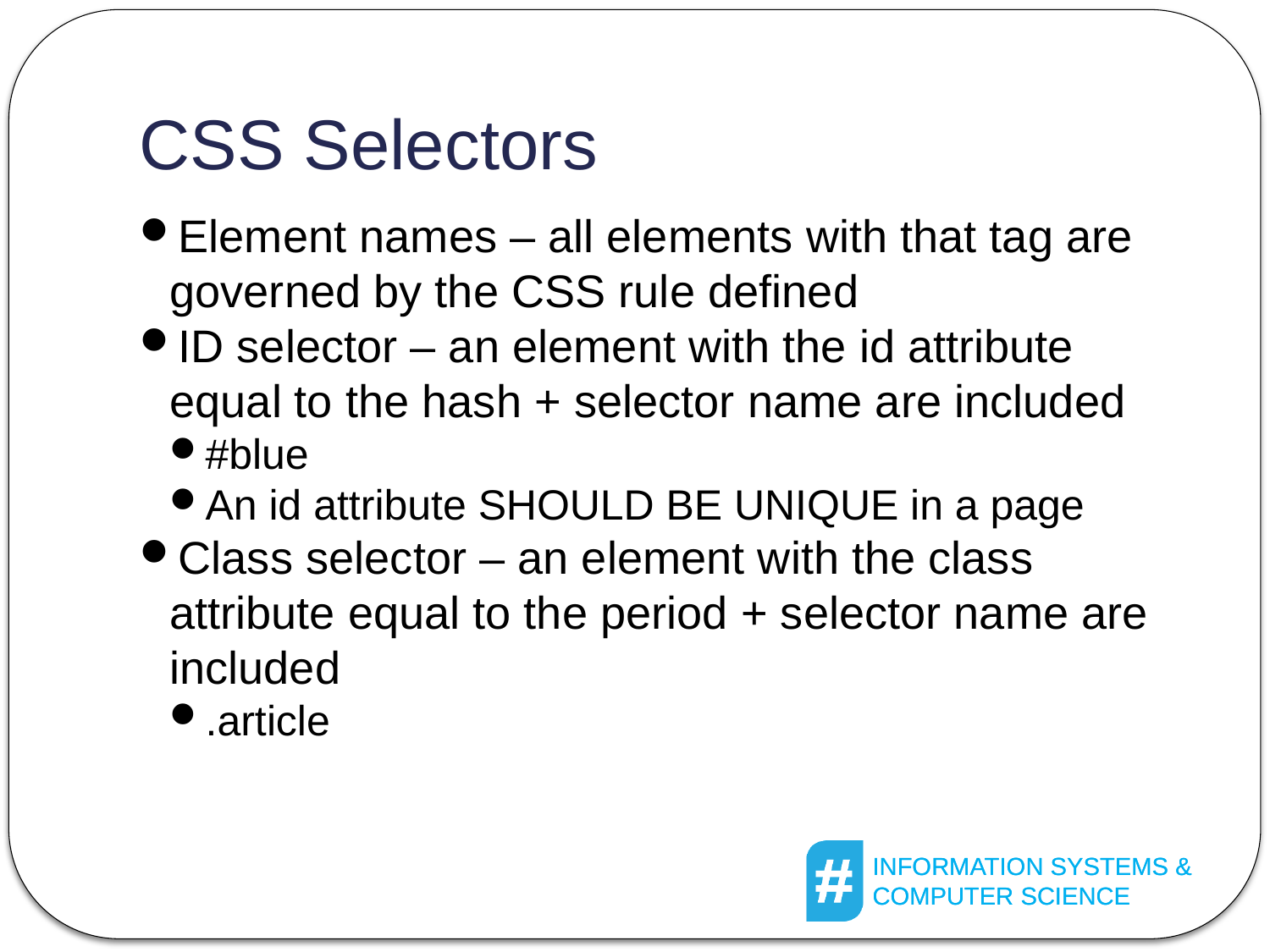

CSS Selectors
Element names – all elements with that tag are governed by the CSS rule defined
ID selector – an element with the id attribute equal to the hash + selector name are included
#blue
An id attribute SHOULD BE UNIQUE in a page
Class selector – an element with the class attribute equal to the period + selector name are included
.article